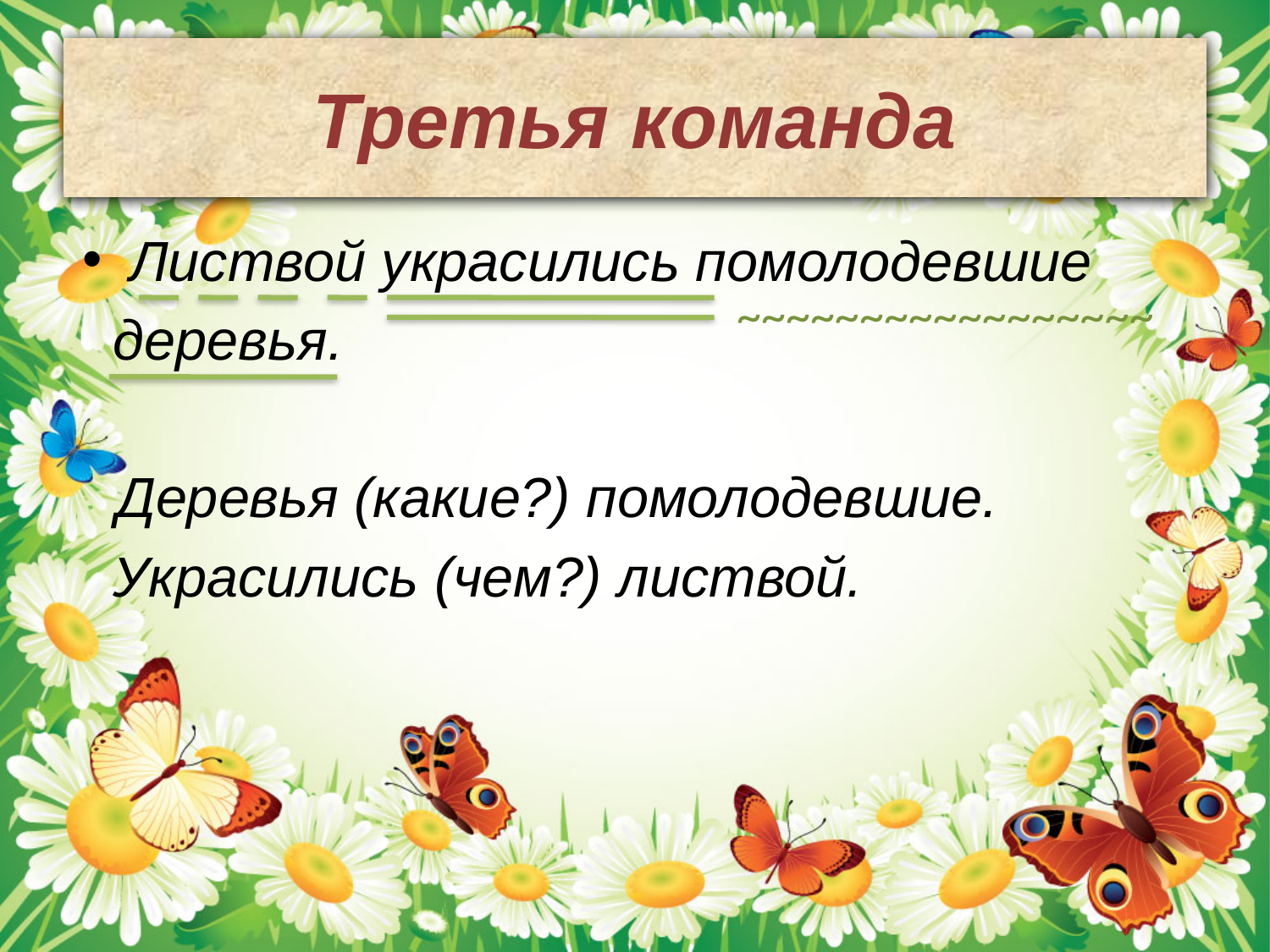

# Третья команда
Листвой украсились помолодевшие
  деревья.

  Деревья (какие?) помолодевшие.
  Украсились (чем?) листвой.

~~~~~~~~~~~~~~~~~